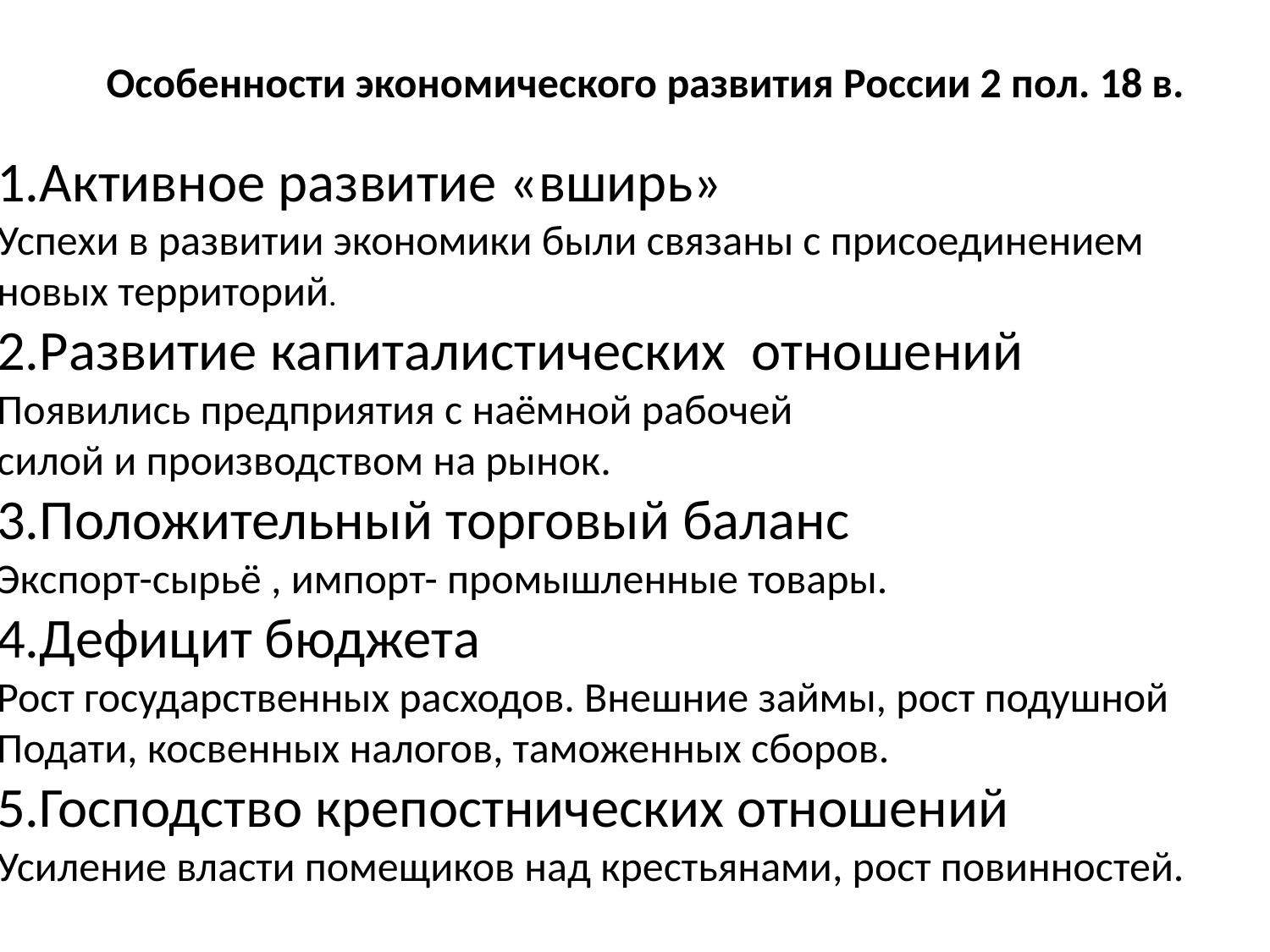

Особенности экономического развития России 2 пол. 18 в.
1.Активное развитие «вширь»
Успехи в развитии экономики были связаны с присоединением
новых территорий.
2.Развитие капиталистических  отношений
Появились предприятия с наёмной рабочей
силой и производством на рынок.
3.Положительный торговый баланс
Экспорт-сырьё , импорт- промышленные товары.
4.Дефицит бюджета
Рост государственных расходов. Внешние займы, рост подушной
Подати, косвенных налогов, таможенных сборов.
5.Господство крепостнических отношений
Усиление власти помещиков над крестьянами, рост повинностей.